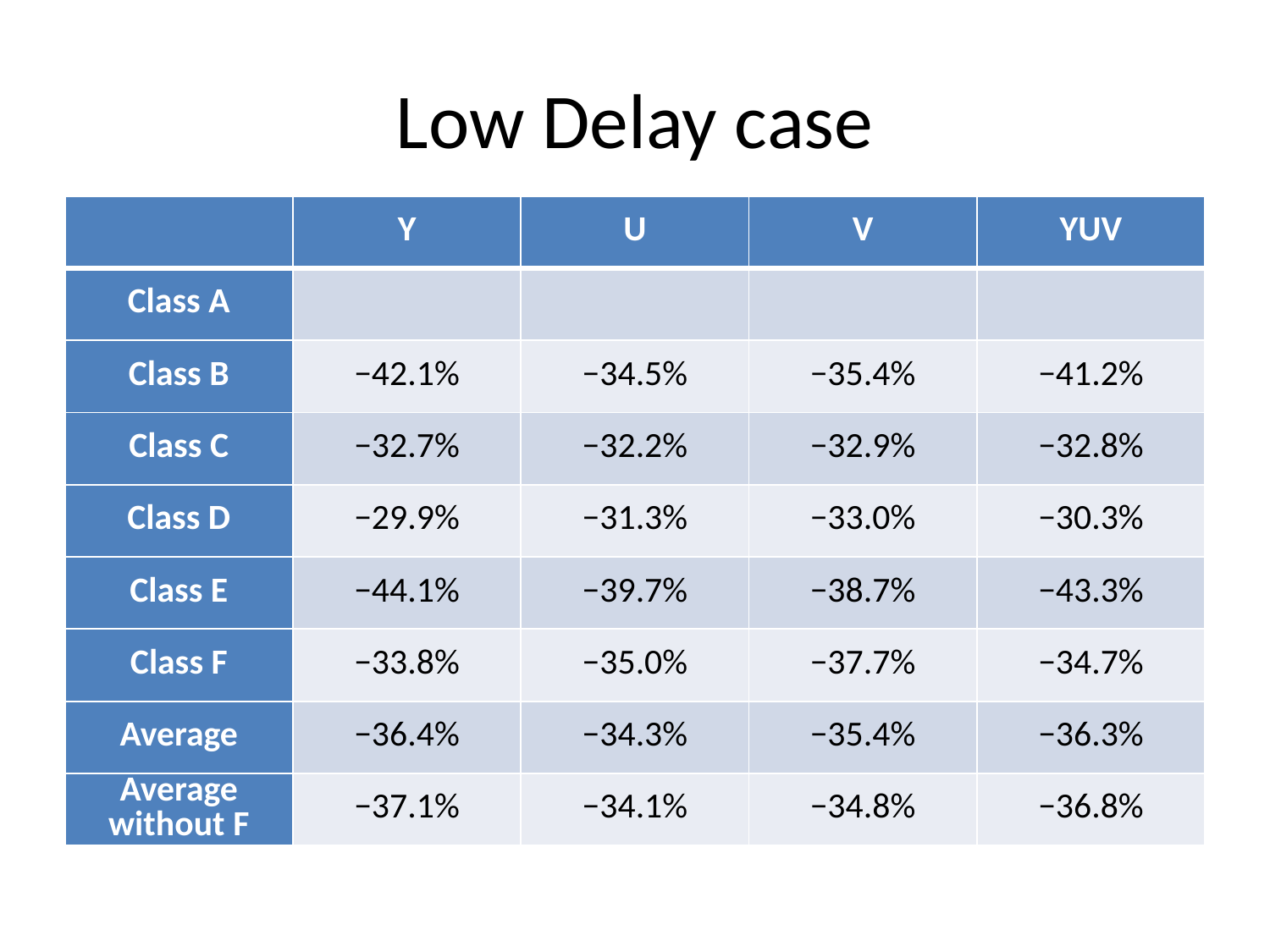

# Low Delay case
|  | Y | U | V | YUV |
| --- | --- | --- | --- | --- |
| Class A |  |  |  |  |
| Class B | −42.1% | −34.5% | −35.4% | −41.2% |
| Class C | −32.7% | −32.2% | −32.9% | −32.8% |
| Class D | −29.9% | −31.3% | −33.0% | −30.3% |
| Class E | −44.1% | −39.7% | −38.7% | −43.3% |
| Class F | −33.8% | −35.0% | −37.7% | −34.7% |
| Average | −36.4% | −34.3% | −35.4% | −36.3% |
| Average without F | −37.1% | −34.1% | −34.8% | −36.8% |